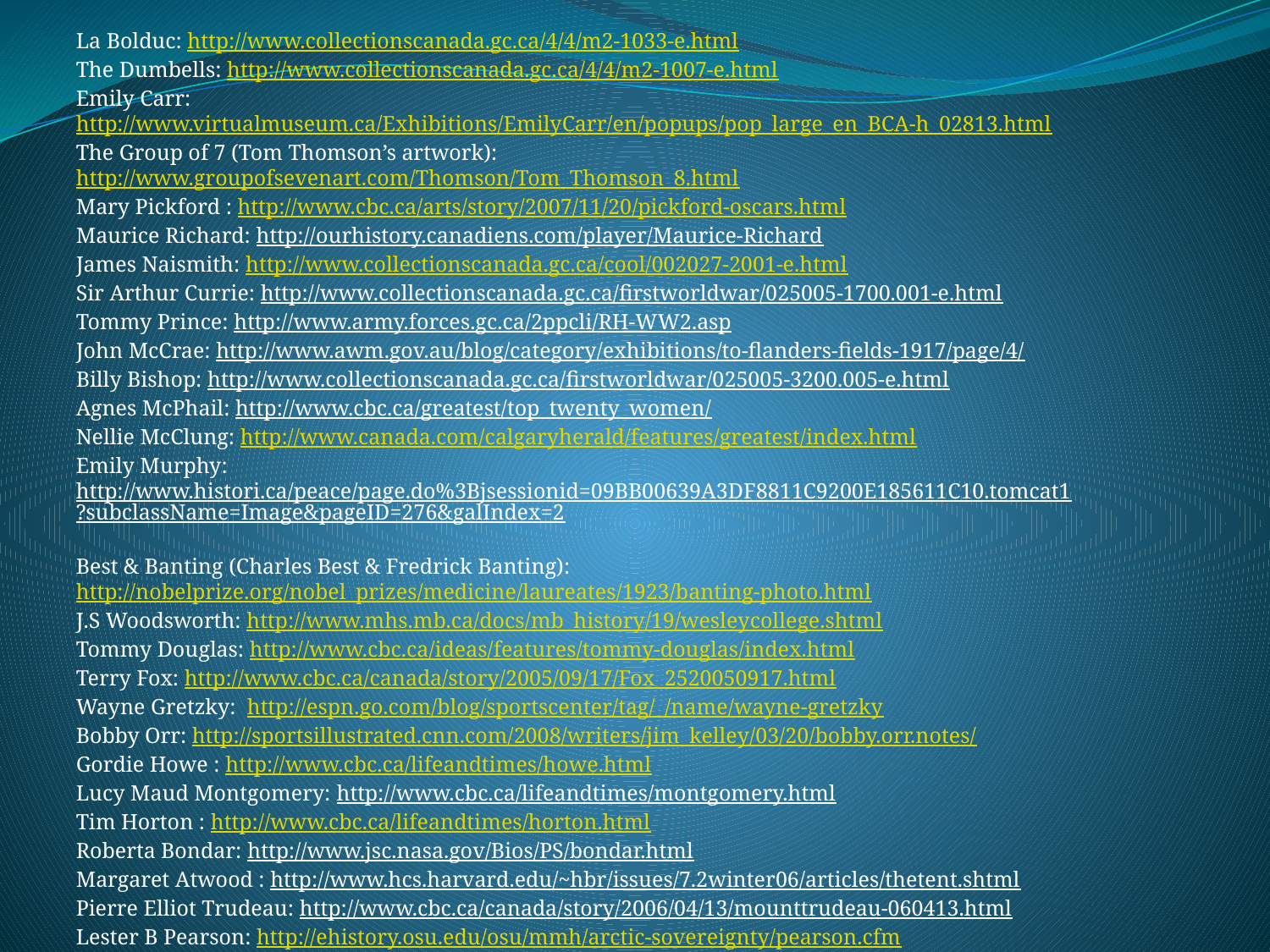

La Bolduc: http://www.collectionscanada.gc.ca/4/4/m2-1033-e.html
The Dumbells: http://www.collectionscanada.gc.ca/4/4/m2-1007-e.html
Emily Carr: http://www.virtualmuseum.ca/Exhibitions/EmilyCarr/en/popups/pop_large_en_BCA-h_02813.html
The Group of 7 (Tom Thomson’s artwork): http://www.groupofsevenart.com/Thomson/Tom_Thomson_8.html
Mary Pickford : http://www.cbc.ca/arts/story/2007/11/20/pickford-oscars.html
Maurice Richard: http://ourhistory.canadiens.com/player/Maurice-Richard
James Naismith: http://www.collectionscanada.gc.ca/cool/002027-2001-e.html
Sir Arthur Currie: http://www.collectionscanada.gc.ca/firstworldwar/025005-1700.001-e.html
Tommy Prince: http://www.army.forces.gc.ca/2ppcli/RH-WW2.asp
John McCrae: http://www.awm.gov.au/blog/category/exhibitions/to-flanders-fields-1917/page/4/
Billy Bishop: http://www.collectionscanada.gc.ca/firstworldwar/025005-3200.005-e.html
Agnes McPhail: http://www.cbc.ca/greatest/top_twenty_women/
Nellie McClung: http://www.canada.com/calgaryherald/features/greatest/index.html
Emily Murphy: http://www.histori.ca/peace/page.do%3Bjsessionid=09BB00639A3DF8811C9200E185611C10.tomcat1?subclassName=Image&pageID=276&galIndex=2
Best & Banting (Charles Best & Fredrick Banting): http://nobelprize.org/nobel_prizes/medicine/laureates/1923/banting-photo.html
J.S Woodsworth: http://www.mhs.mb.ca/docs/mb_history/19/wesleycollege.shtml
Tommy Douglas: http://www.cbc.ca/ideas/features/tommy-douglas/index.html
Terry Fox: http://www.cbc.ca/canada/story/2005/09/17/Fox_2520050917.html
Wayne Gretzky:  http://espn.go.com/blog/sportscenter/tag/_/name/wayne-gretzky
Bobby Orr: http://sportsillustrated.cnn.com/2008/writers/jim_kelley/03/20/bobby.orr.notes/
Gordie Howe : http://www.cbc.ca/lifeandtimes/howe.html
Lucy Maud Montgomery: http://www.cbc.ca/lifeandtimes/montgomery.html
Tim Horton : http://www.cbc.ca/lifeandtimes/horton.html
Roberta Bondar: http://www.jsc.nasa.gov/Bios/PS/bondar.html
Margaret Atwood : http://www.hcs.harvard.edu/~hbr/issues/7.2winter06/articles/thetent.shtml
Pierre Elliot Trudeau: http://www.cbc.ca/canada/story/2006/04/13/mounttrudeau-060413.html
Lester B Pearson: http://ehistory.osu.edu/osu/mmh/arctic-sovereignty/pearson.cfm
 William Lyon Mackenzie King: http://www.cbc.ca/canada/story/2008/08/27/f-election-process.html
Fanny (Bobbie) Rosenfeld: http://www.collectionscanada.gc.ca/women/002026-236-e.html
Oscar Peterson: http://www.abc.net.au/news/stories/2007/12/25/2127120.htm
Shania Twain: http://www.cmt.com/pictures/2008-cma-awards-sleek-and-sexy/1599246/3382134/photo.jhtml

#